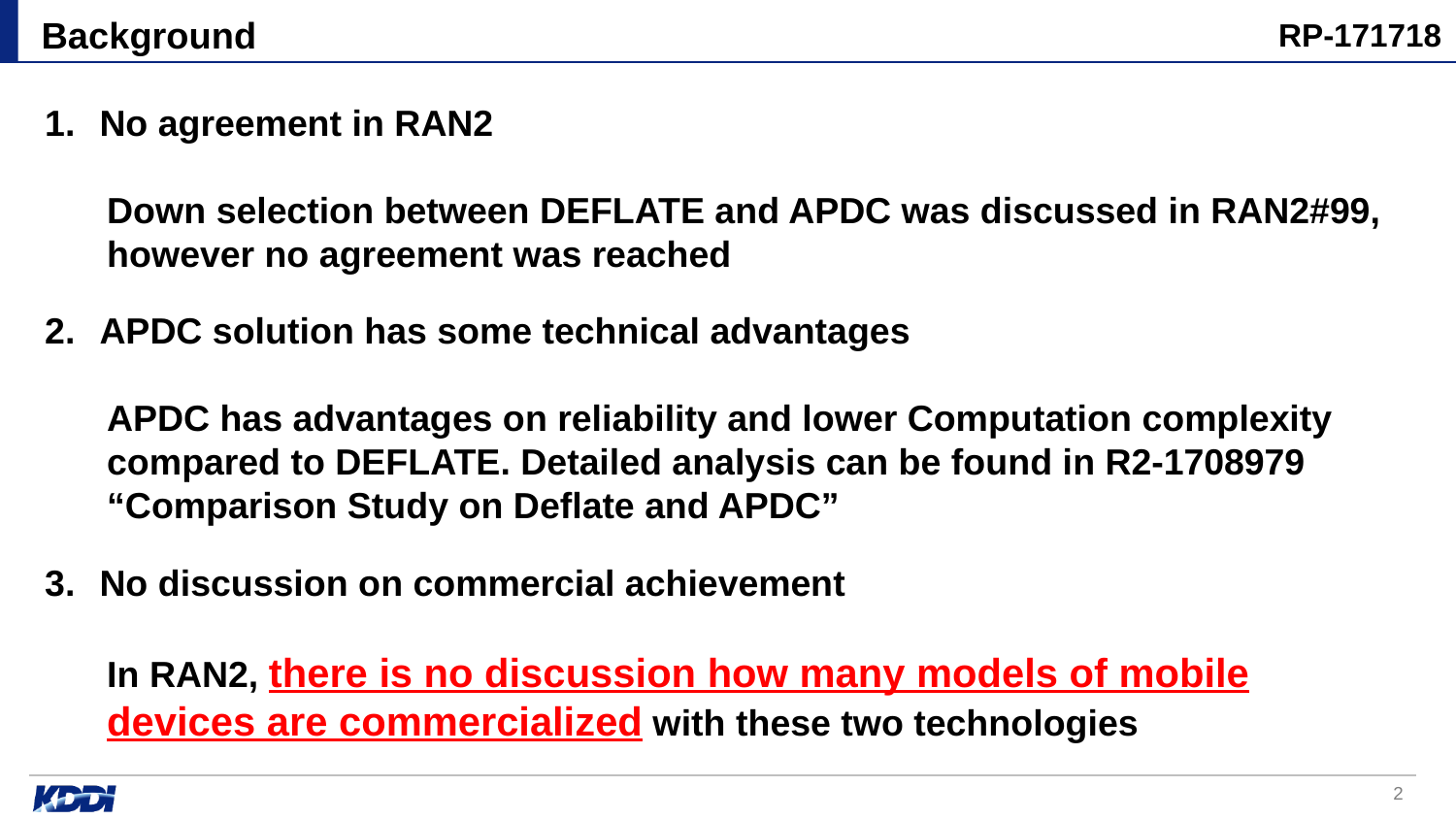

# Background
RP-171718
No agreement in RAN2

Down selection between DEFLATE and APDC was discussed in RAN2#99, however no agreement was reached

APDC solution has some technical advantages

APDC has advantages on reliability and lower Computation complexity compared to DEFLATE. Detailed analysis can be found in R2-1708979  “Comparison Study on Deflate and APDC”

No discussion on commercial achievement

In RAN2, there is no discussion how many models of mobile devices are commercialized with these two technologies
2